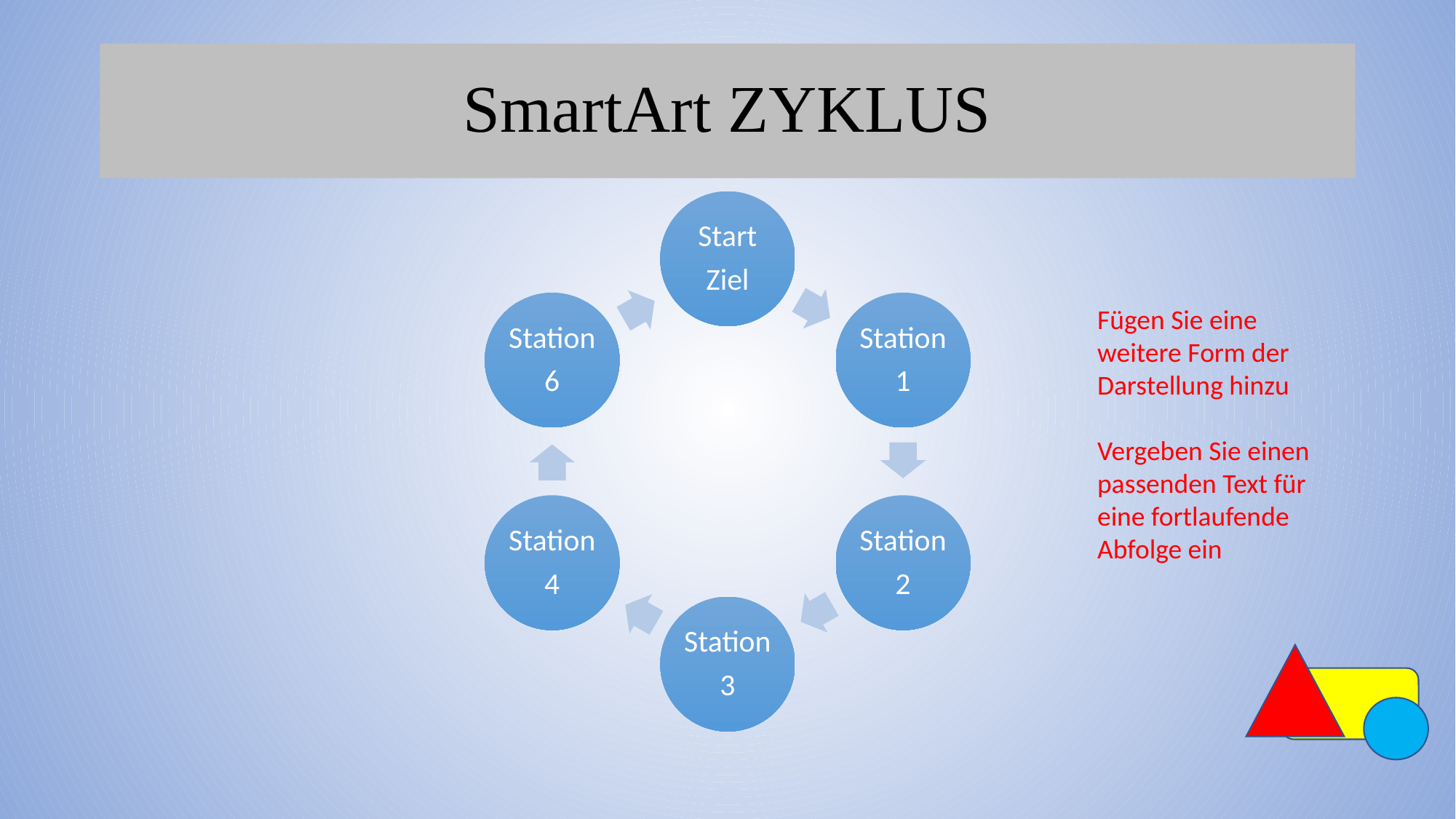

# SmartArt ZYKLUS
Start
Ziel

Station
1

Station
2

Station
3

Station
4

Station
6

Fügen Sie eine weitere Form der Darstellung hinzu

Vergeben Sie einen passenden Text für eine fortlaufende Abfolge ein